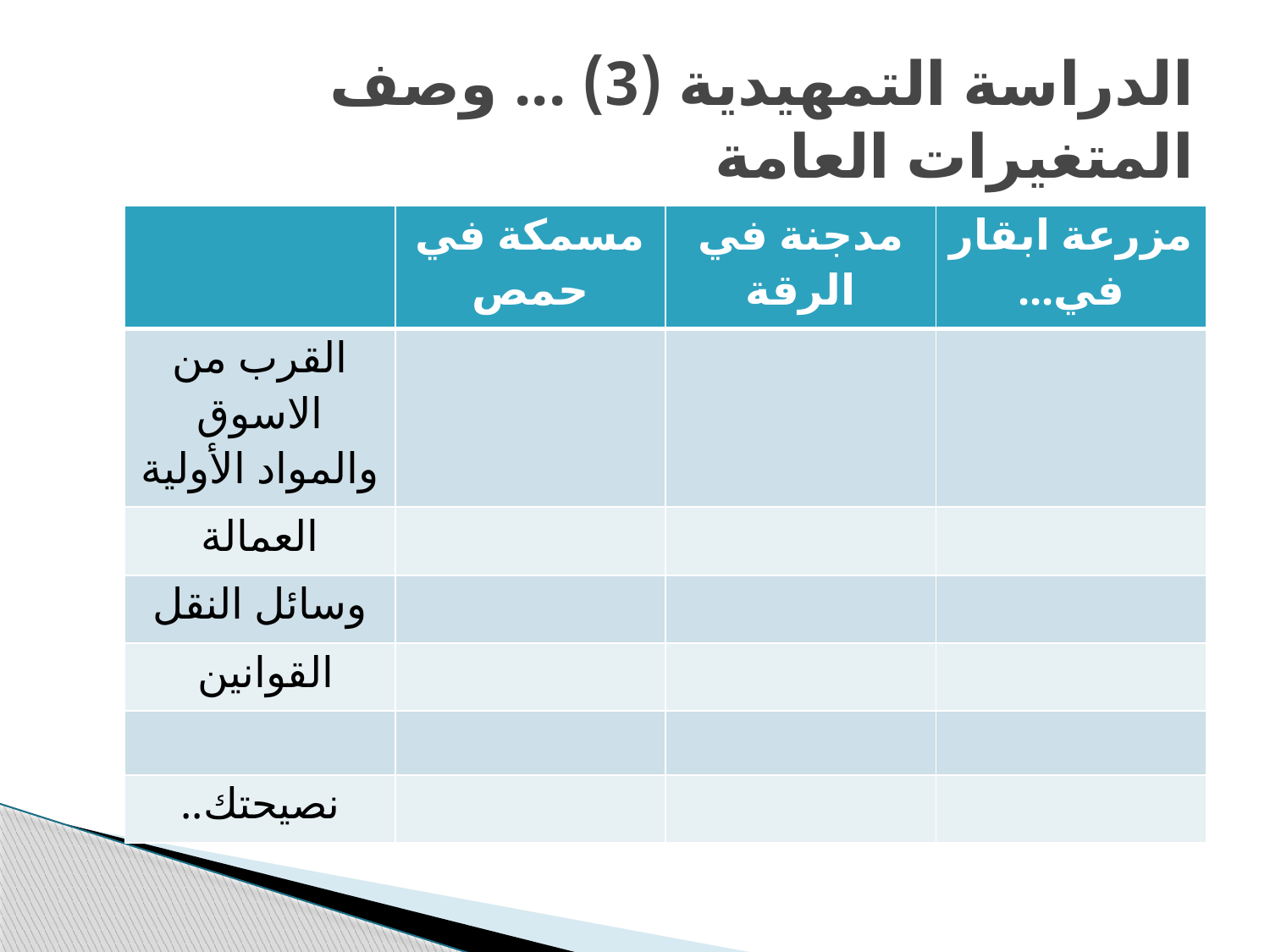

# الدراسة التمهيدية (3) ... وصف المتغيرات العامة
|  | مسمكة في حمص | مدجنة في الرقة | مزرعة ابقار في... |
| --- | --- | --- | --- |
| القرب من الاسوق والمواد الأولية |  |  |  |
| العمالة |  |  |  |
| وسائل النقل |  |  |  |
| القوانين |  |  |  |
|  |  |  |  |
| نصيحتك.. |  |  |  |